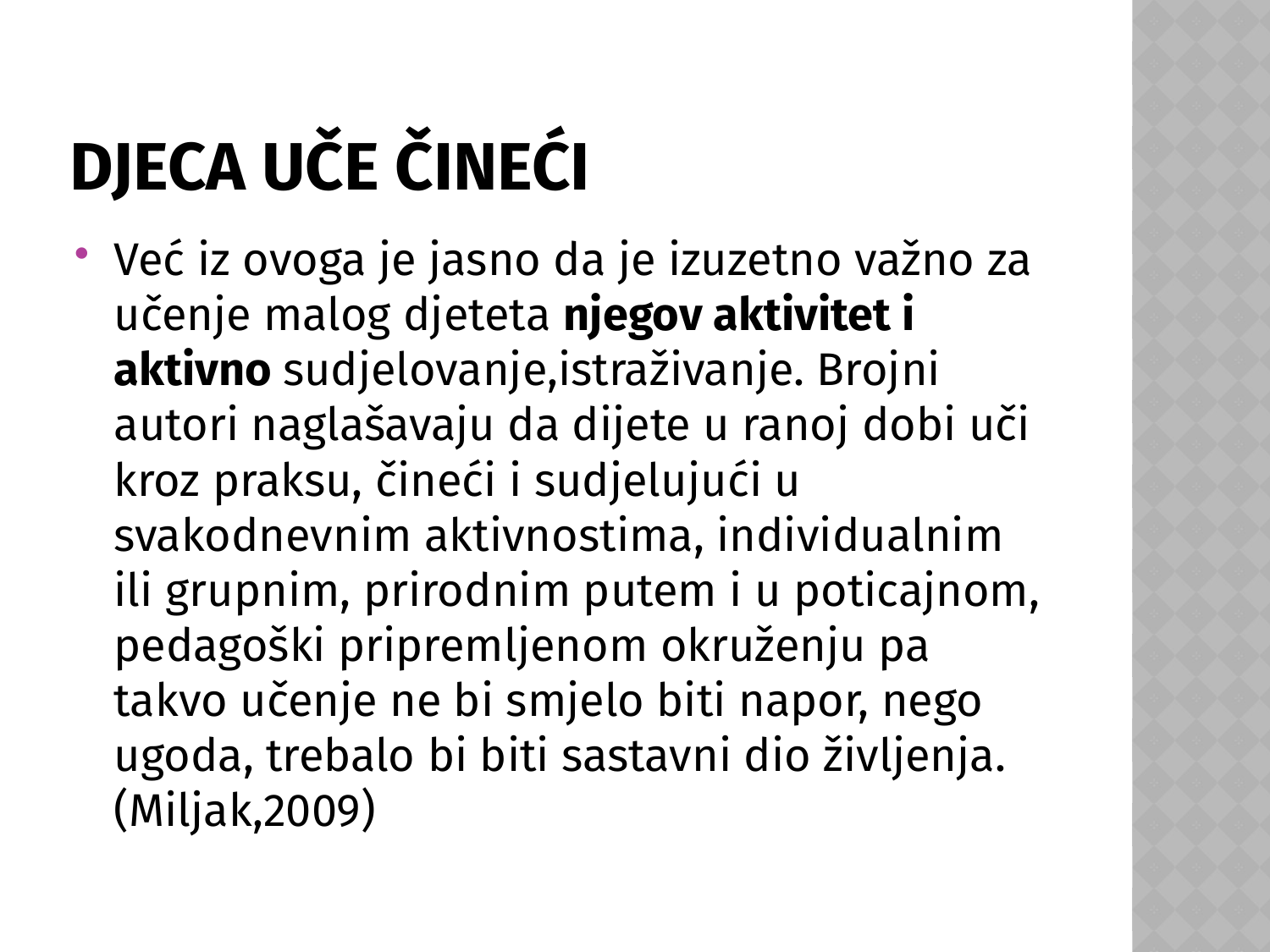

# DJECA UČE ČINEĆI
Već iz ovoga je jasno da je izuzetno važno za učenje malog djeteta njegov aktivitet i aktivno sudjelovanje,istraživanje. Brojni autori naglašavaju da dijete u ranoj dobi uči kroz praksu, čineći i sudjelujući u svakodnevnim aktivnostima, individualnim ili grupnim, prirodnim putem i u poticajnom, pedagoški pripremljenom okruženju pa takvo učenje ne bi smjelo biti napor, nego ugoda, trebalo bi biti sastavni dio življenja.(Miljak,2009)